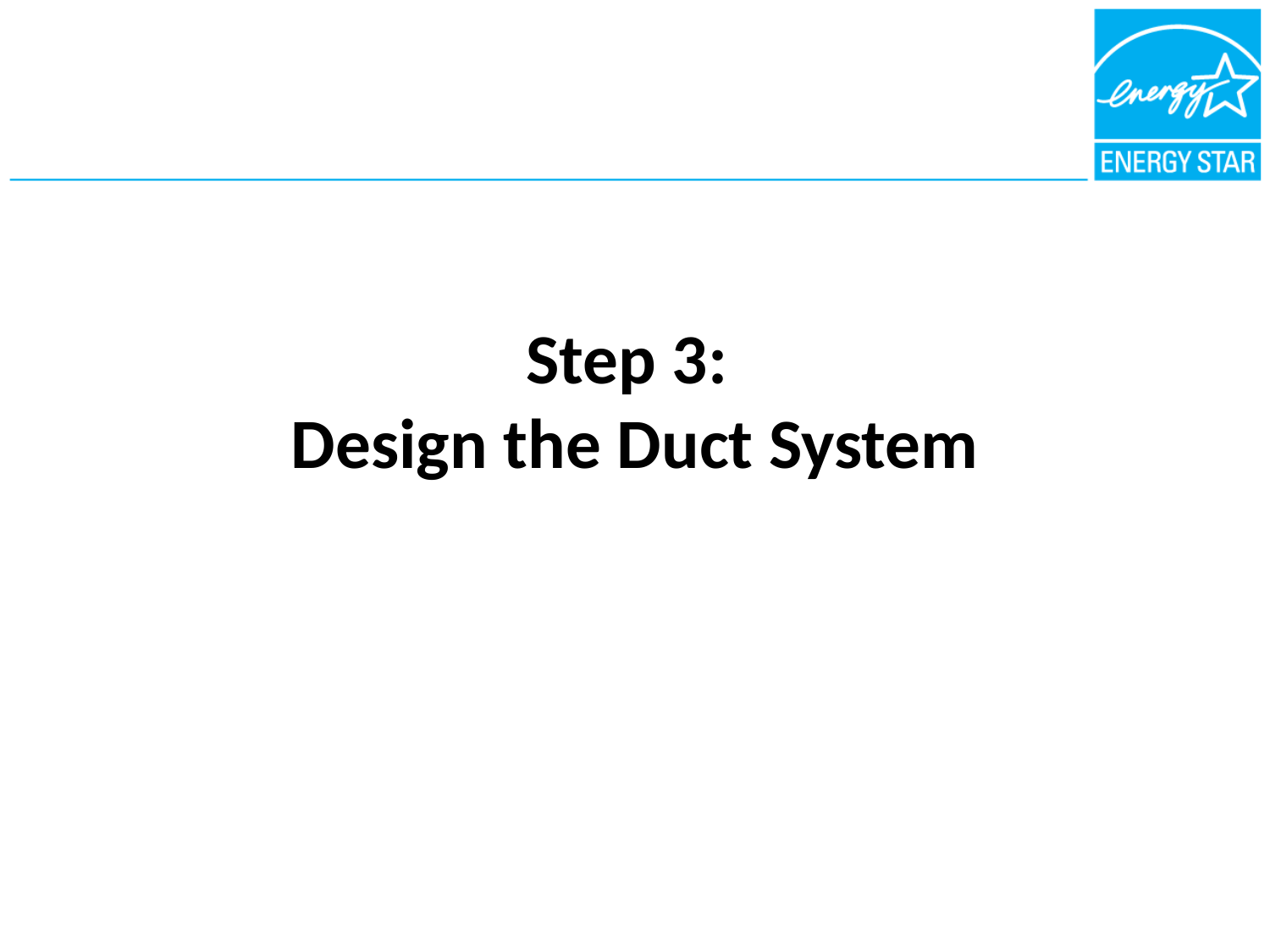

# Step 3: Design the Duct System